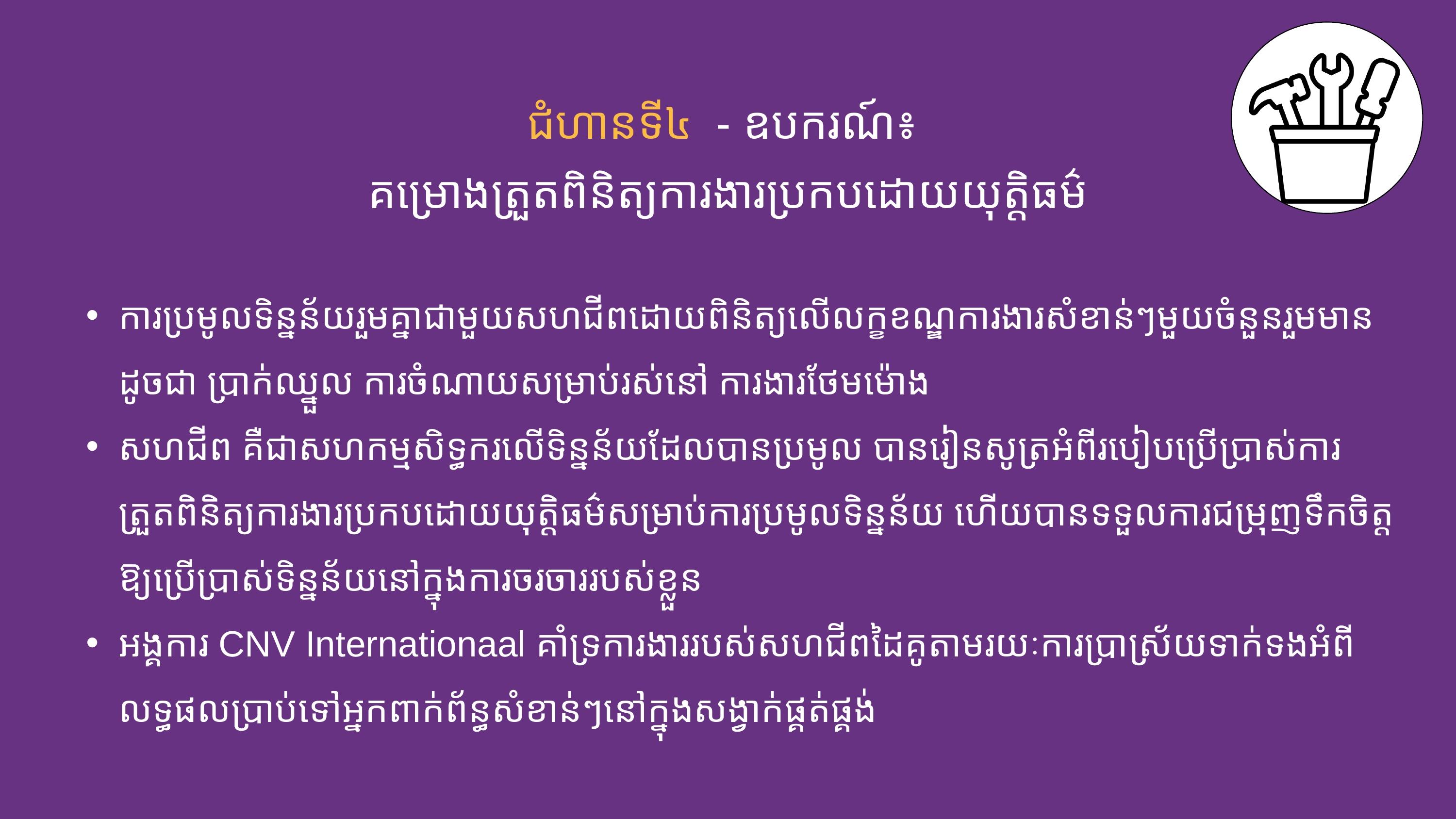

ជំហានទី៤  - ឧបករណ៍៖
គម្រោងត្រួតពិនិត្យការងារប្រកបដោយយុត្តិធម៌
ការប្រមូលទិន្នន័យរួមគ្នាជាមួយសហជីពដោយពិនិត្យលើលក្ខខណ្ឌការងារសំខាន់ៗមួយចំនួនរួមមានដូចជា ប្រាក់ឈ្នួល ការចំណាយសម្រាប់រស់នៅ ការងារថែមម៉ោង
សហជីព គឺជាសហកម្មសិទ្ធករលើទិន្នន័យដែលបានប្រមូល បានរៀនសូត្រអំពីរបៀបប្រើប្រាស់ការត្រួតពិនិត្យការងារប្រកបដោយយុត្តិធម៌សម្រាប់ការប្រមូលទិន្នន័យ ហើយ​បានទទួល​ការ​ជម្រុញទឹកចិត្តឱ្យប្រើប្រាស់ទិន្នន័យនៅក្នុងការចរចាររបស់ខ្លួន
អង្គការ CNV Internationaal គាំទ្រការងាររបស់សហជីពដៃគូតាមរយៈការប្រាស្រ័យទាក់ទងអំពីលទ្ធផលប្រាប់ទៅអ្នកពាក់ព័ន្ធសំខាន់ៗនៅក្នុងសង្វាក់ផ្គត់ផ្គង់